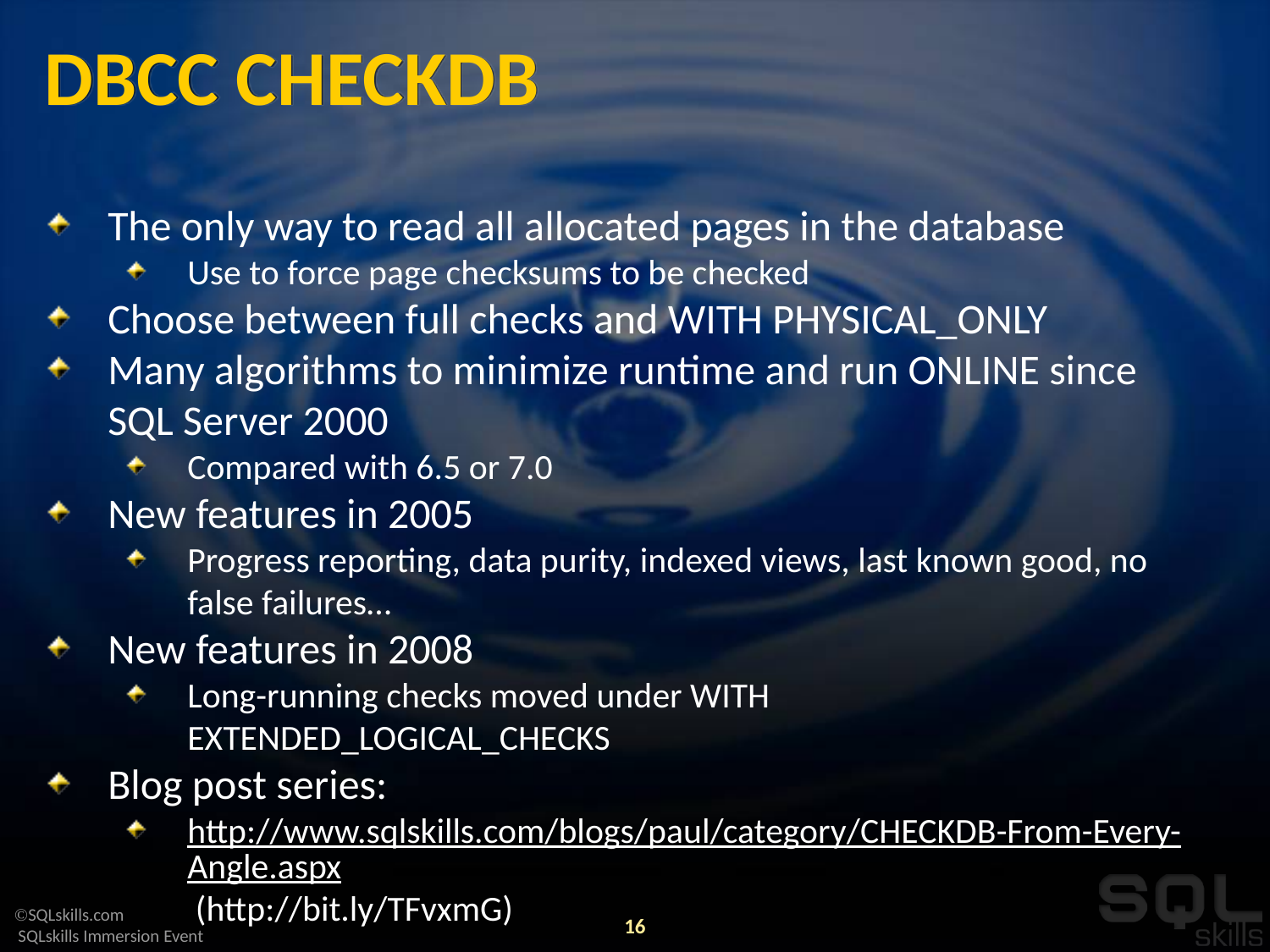

# DBCC CHECKDB
The only way to read all allocated pages in the database
Use to force page checksums to be checked
Choose between full checks and WITH PHYSICAL_ONLY
Many algorithms to minimize runtime and run ONLINE since SQL Server 2000
Compared with 6.5 or 7.0
New features in 2005
Progress reporting, data purity, indexed views, last known good, no false failures…
New features in 2008
Long-running checks moved under WITH EXTENDED_LOGICAL_CHECKS
Blog post series:
http://www.sqlskills.com/blogs/paul/category/CHECKDB-From-Every-Angle.aspx (http://bit.ly/TFvxmG)
16